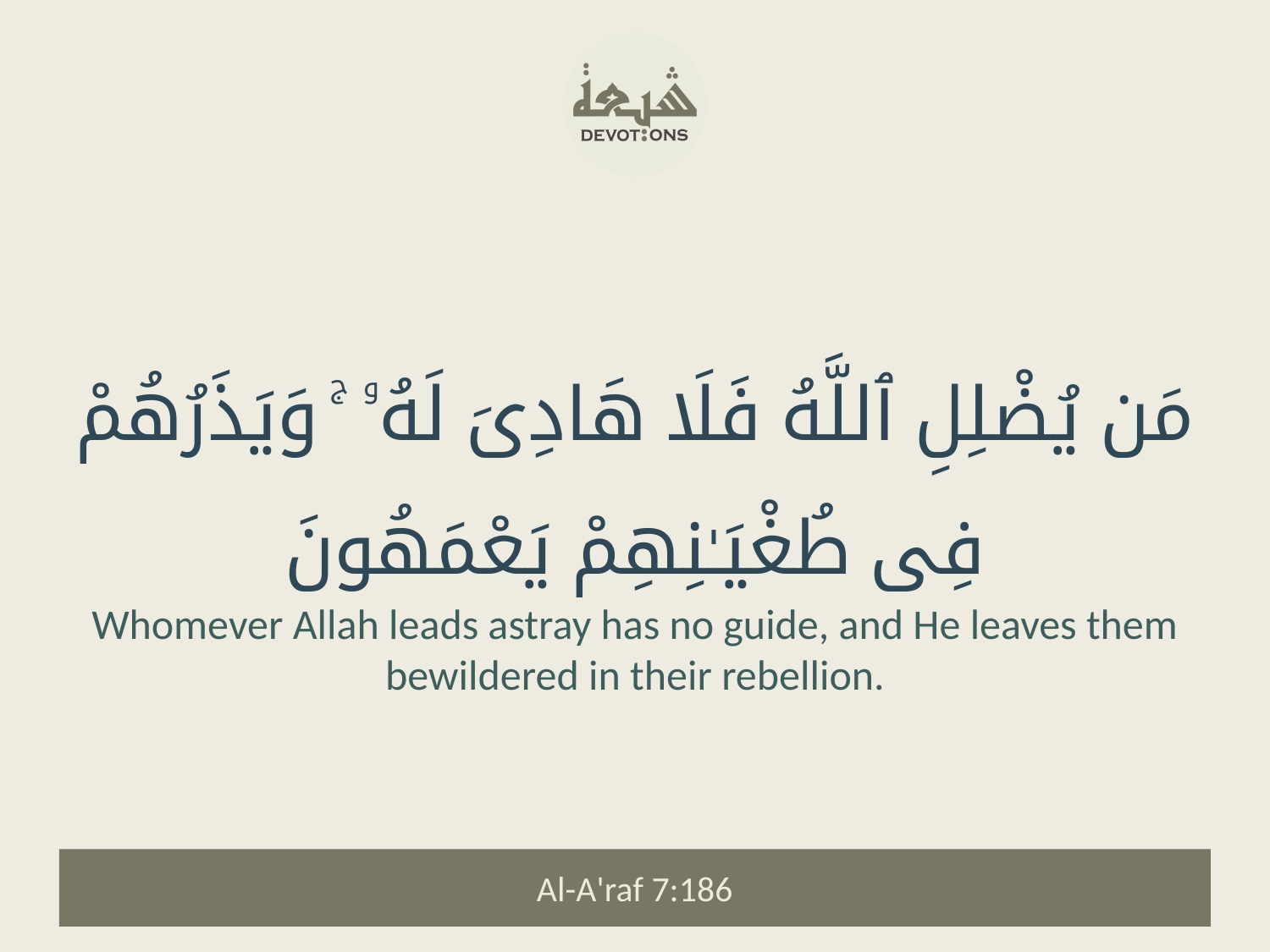

مَن يُضْلِلِ ٱللَّهُ فَلَا هَادِىَ لَهُۥ ۚ وَيَذَرُهُمْ فِى طُغْيَـٰنِهِمْ يَعْمَهُونَ
Whomever Allah leads astray has no guide, and He leaves them bewildered in their rebellion.
Al-A'raf 7:186